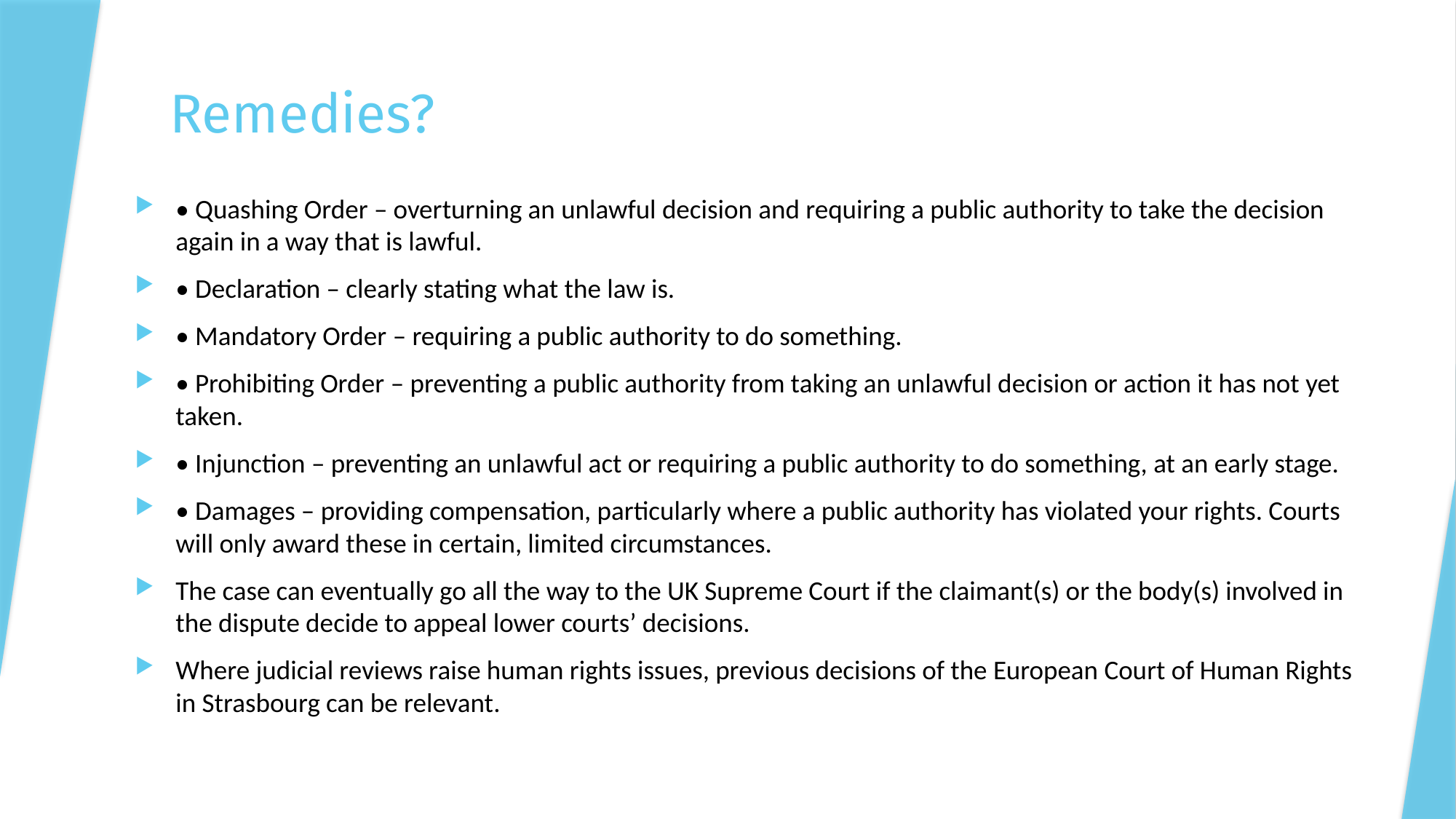

# Remedies?
• Quashing Order – overturning an unlawful decision and requiring a public authority to take the decision again in a way that is lawful.
• Declaration – clearly stating what the law is.
• Mandatory Order – requiring a public authority to do something.
• Prohibiting Order – preventing a public authority from taking an unlawful decision or action it has not yet taken.
• Injunction – preventing an unlawful act or requiring a public authority to do something, at an early stage.
• Damages – providing compensation, particularly where a public authority has violated your rights. Courts will only award these in certain, limited circumstances.
The case can eventually go all the way to the UK Supreme Court if the claimant(s) or the body(s) involved in the dispute decide to appeal lower courts’ decisions.
Where judicial reviews raise human rights issues, previous decisions of the European Court of Human Rights in Strasbourg can be relevant.